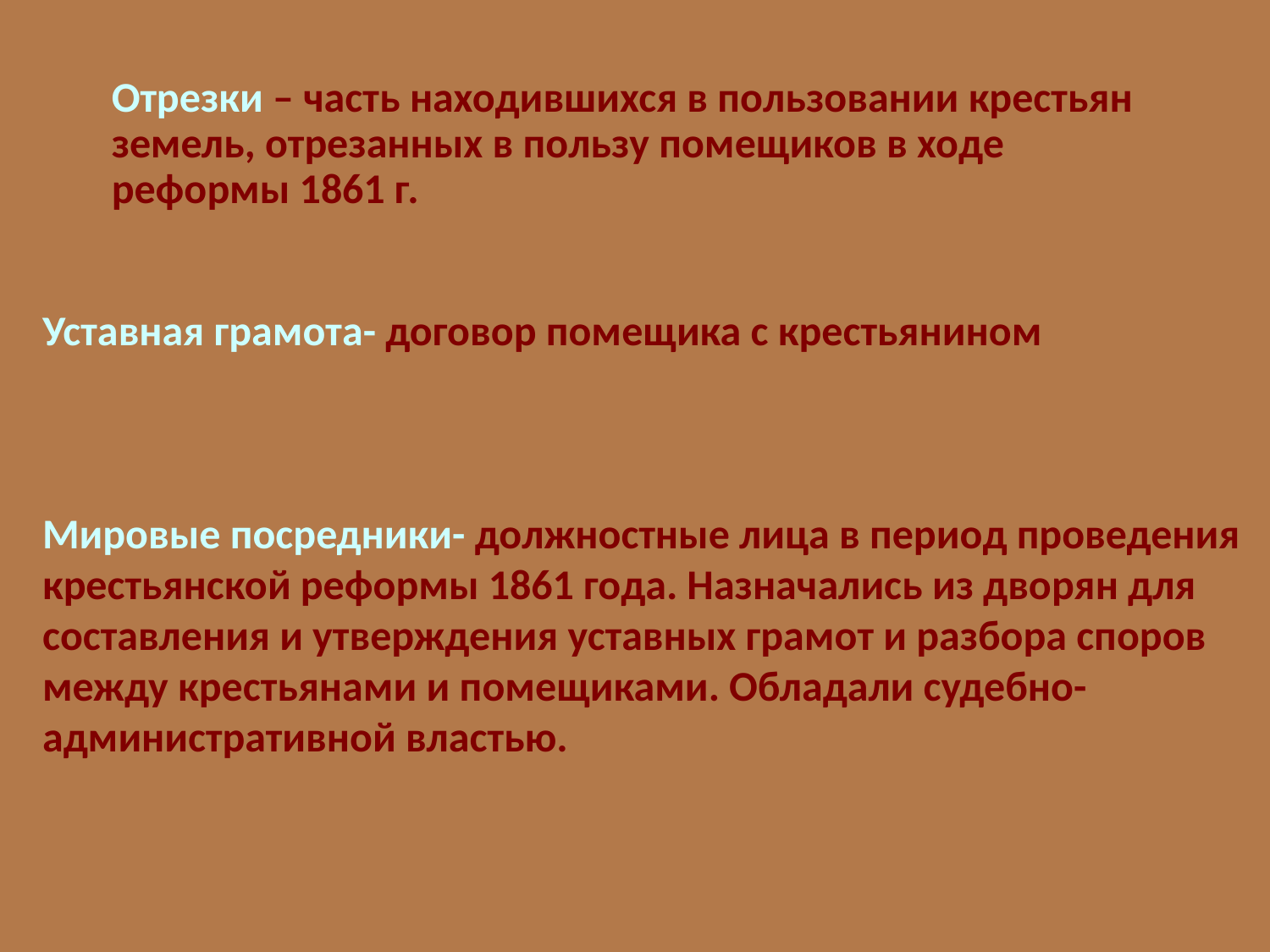

Отрезки – часть находившихся в пользовании крестьян земель, отрезанных в пользу помещиков в ходе реформы 1861 г.

Уставная грамота- договор помещика с крестьянином

Мировые посредники- должностные лица в период проведения крестьянской реформы 1861 года. Назначались из дворян для составления и утверждения уставных грамот и разбора споров между крестьянами и помещиками. Обладали судебно- административной властью.